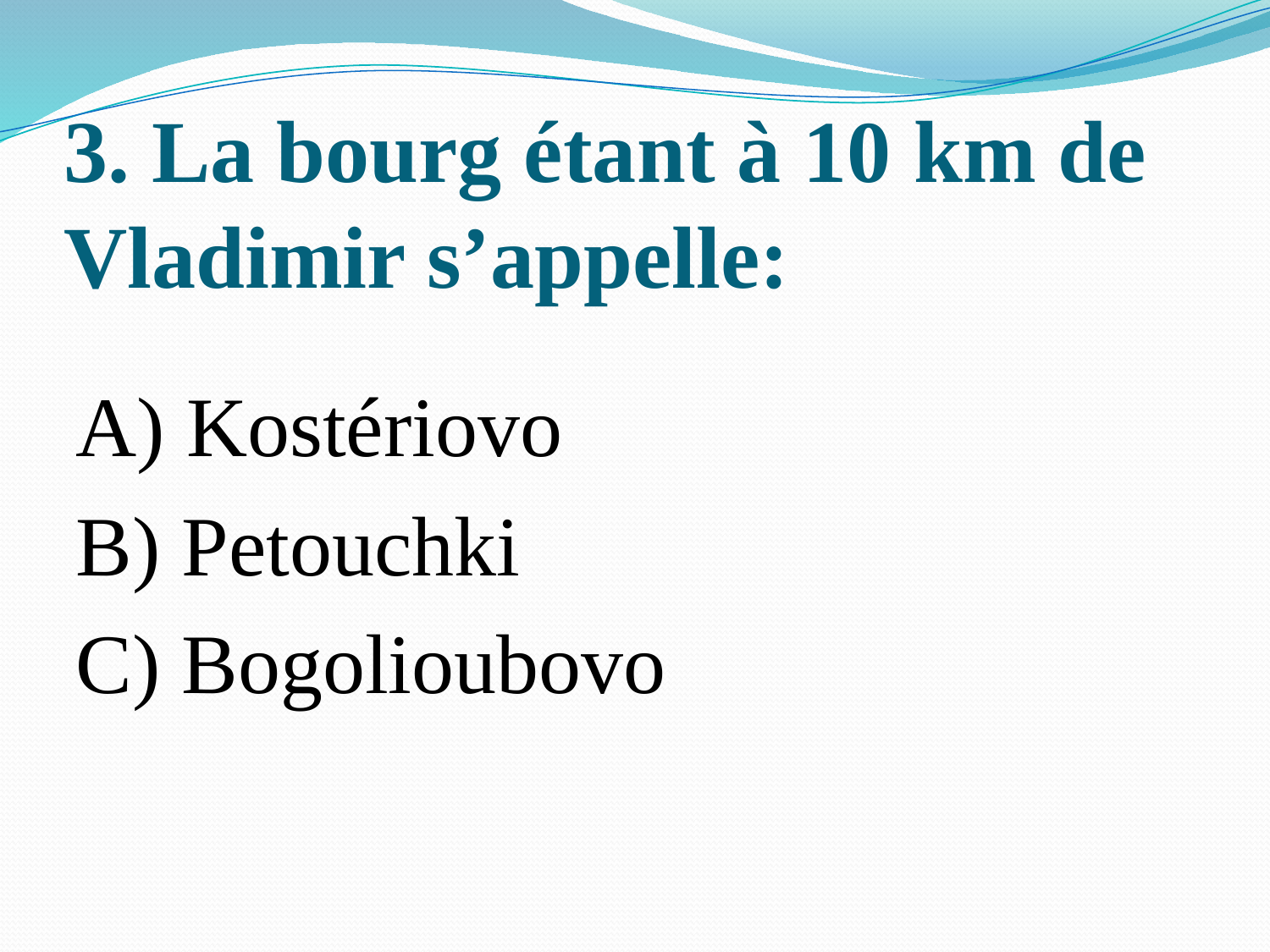

# 3. La bourg étant à 10 km de Vladimir s’appelle:
A) Kostériovo
B) Petouchki
C) Bogolioubovo